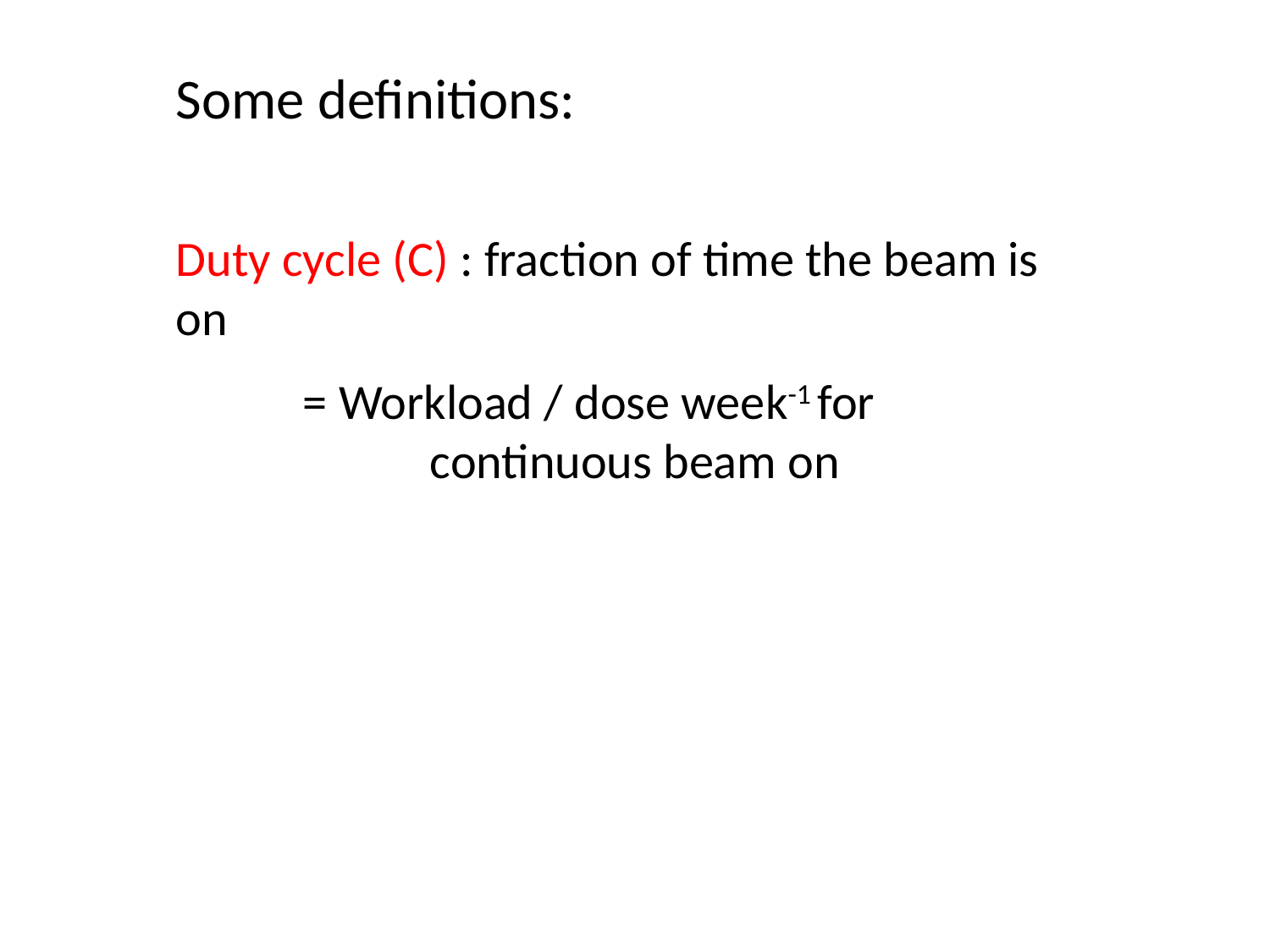

Some definitions:

Duty cycle (C) : fraction of time the beam is on
	= Workload / dose week-1 for 				continuous beam on